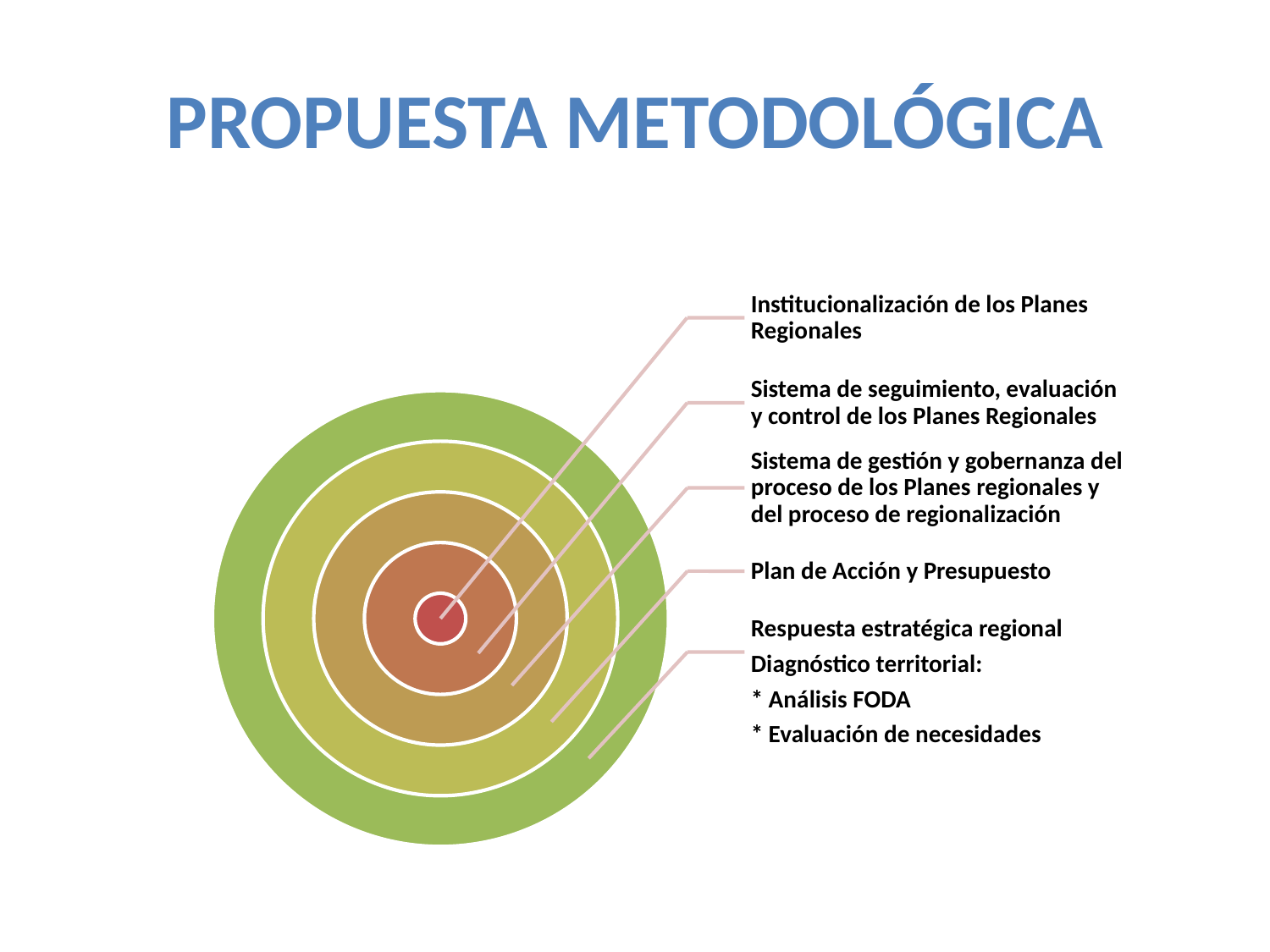

# Propuesta Metodológica
Institucionalización de los Planes Regionales
Sistema de seguimiento, evaluación y control de los Planes Regionales
Sistema de gestión y gobernanza del proceso de los Planes regionales y del proceso de regionalización
Plan de Acción y Presupuesto
Respuesta estratégica regional
Diagnóstico territorial:
* Análisis FODA
* Evaluación de necesidades